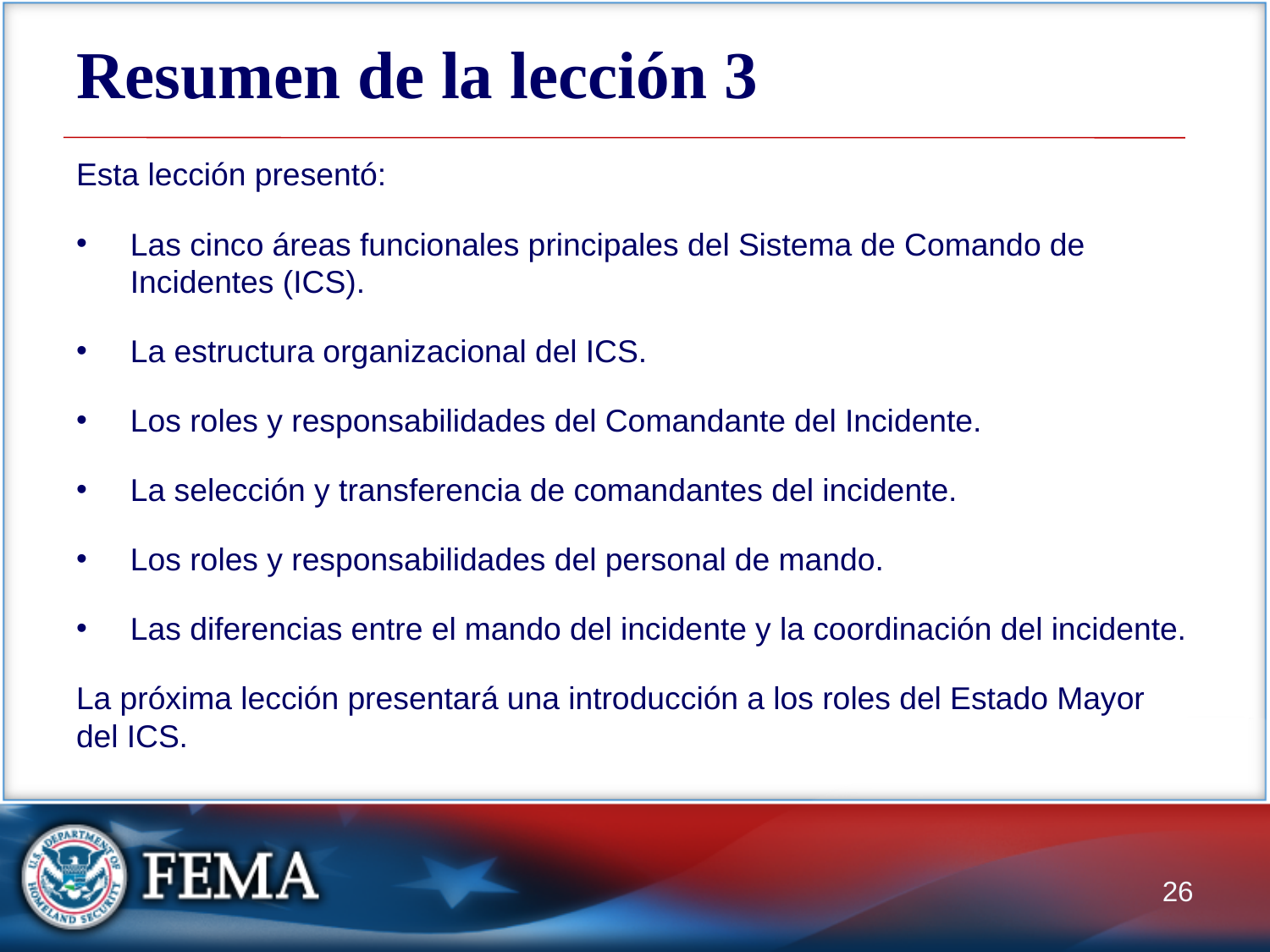

# Resumen de la lección 3
Esta lección presentó:
Las cinco áreas funcionales principales del Sistema de Comando de Incidentes (ICS).
La estructura organizacional del ICS.
Los roles y responsabilidades del Comandante del Incidente.
La selección y transferencia de comandantes del incidente.
Los roles y responsabilidades del personal de mando.
Las diferencias entre el mando del incidente y la coordinación del incidente.
La próxima lección presentará una introducción a los roles del Estado Mayor del ICS.
26